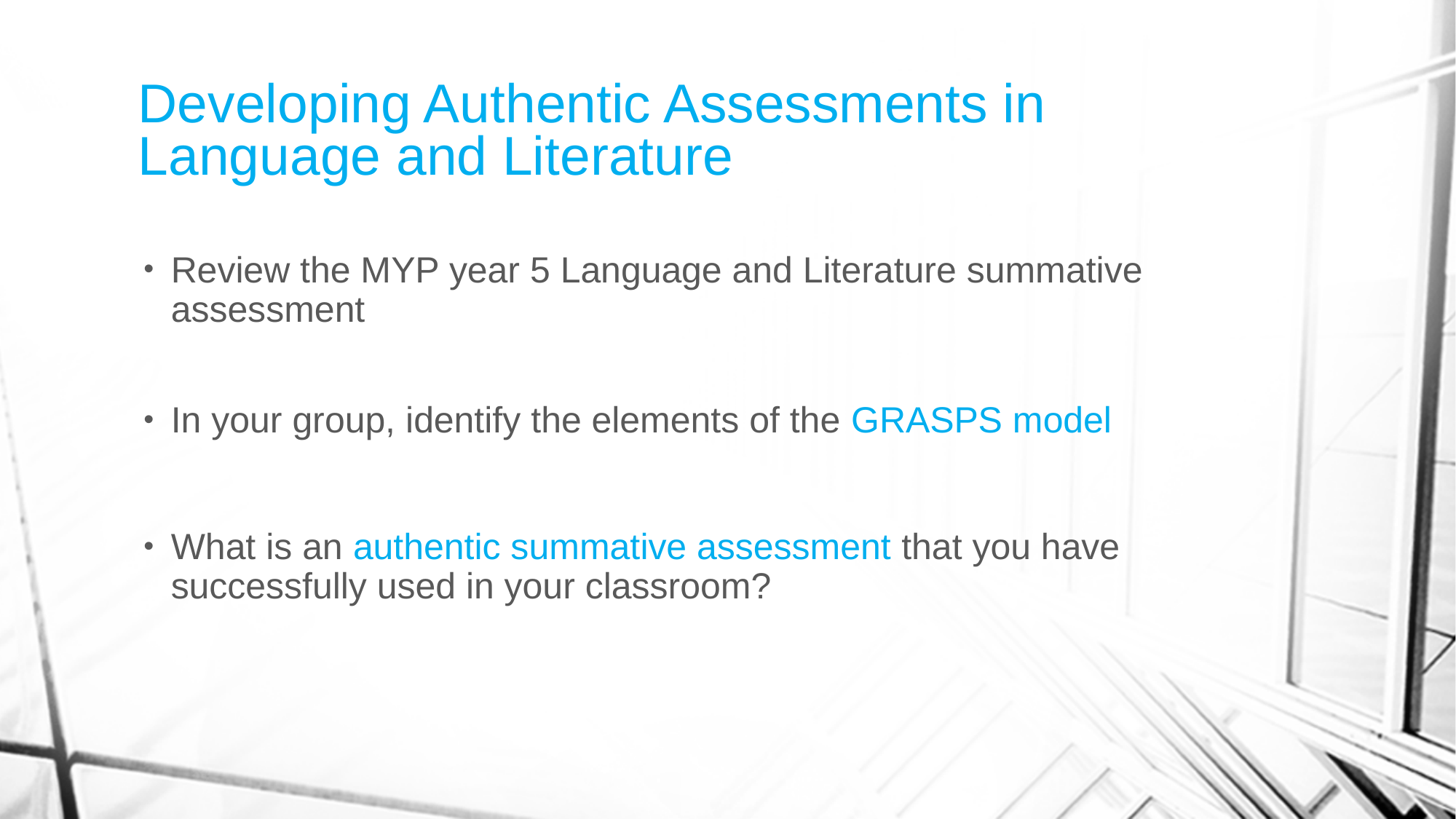

# Developing Authentic Assessments in Language and Literature
Review the MYP year 5 Language and Literature summative assessment

In your group, identify the elements of the GRASPS model

What is an authentic summative assessment that you have successfully used in your classroom?